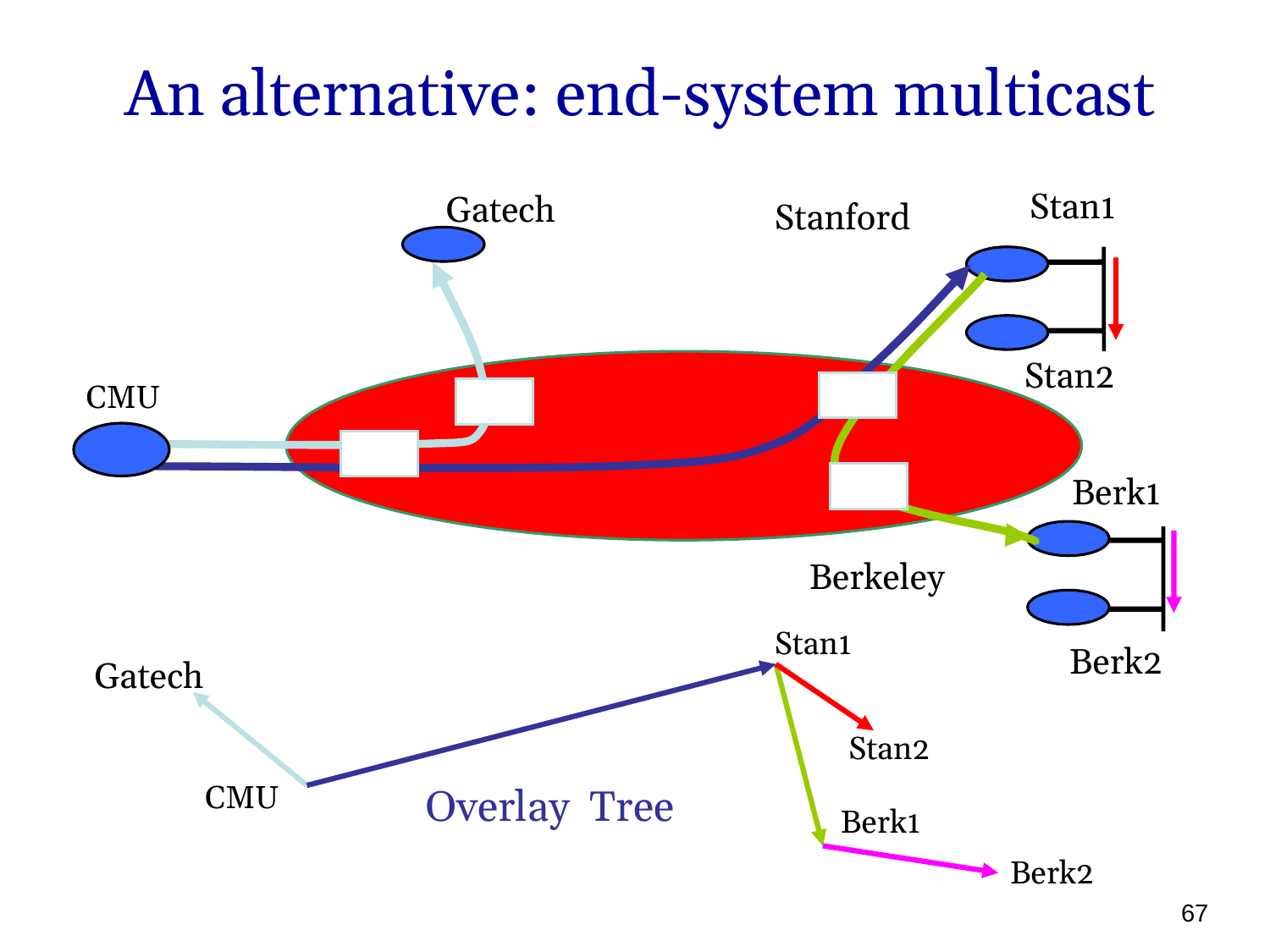

# An alternative: end-system multicast
Stan1
Gatech
Stanford

Stan2

CMU

Berk1

Berkeley

Stan1
Berk2
Gatech

Stan2
CMU
Overlay  Tree
Berk1

Berk2
67